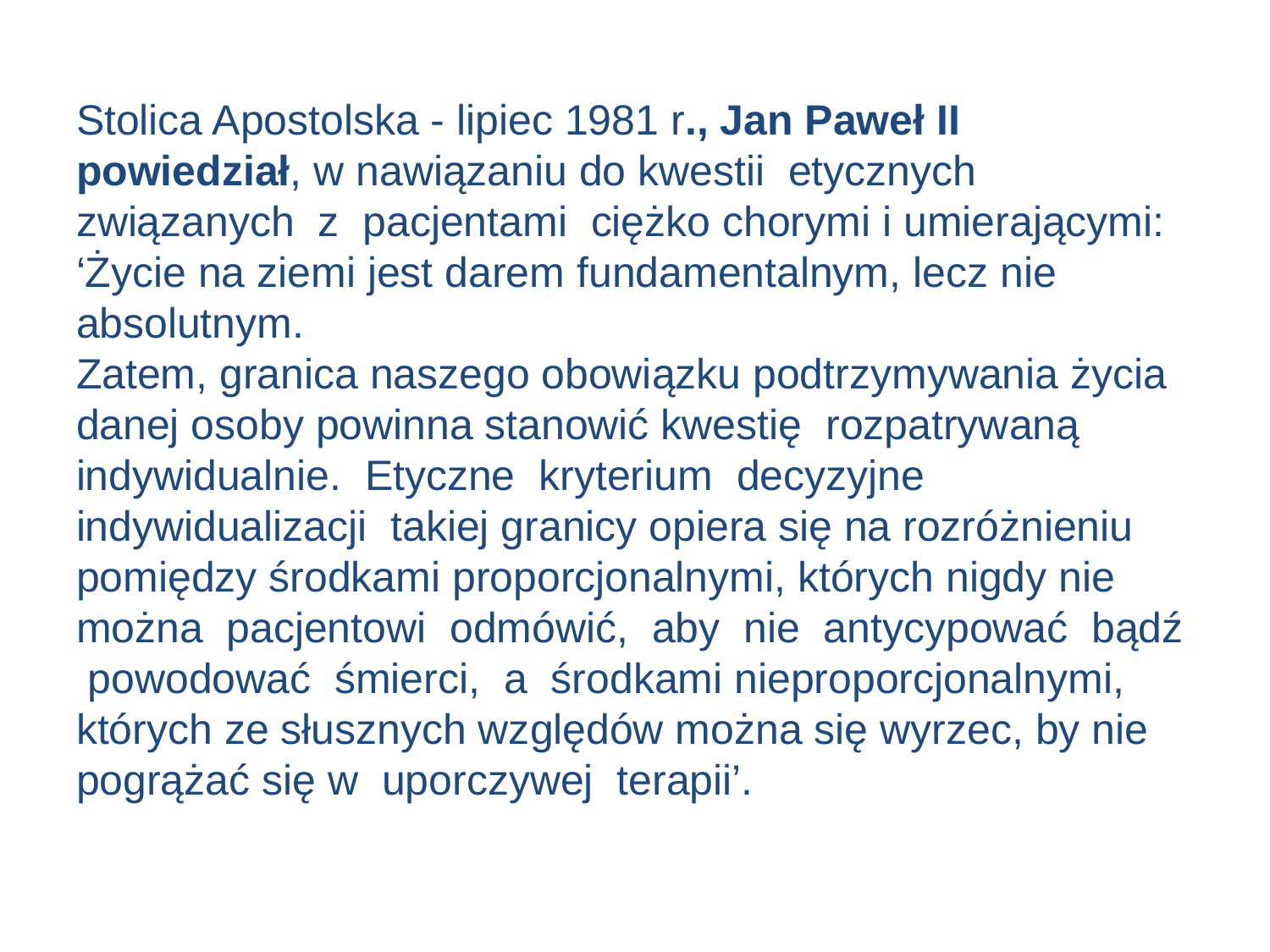

Stolica Apostolska - lipiec 1981 r., Jan Paweł II powiedział, w nawiązaniu do kwestii  etycznych związanych  z  pacjentami  ciężko chorymi i umierającymi:
‘Życie na ziemi jest darem fundamentalnym, lecz nie absolutnym.
Zatem, granica naszego obowiązku podtrzymywania życia danej osoby powinna stanowić kwestię  rozpatrywaną  indywidualnie.  Etyczne  kryterium  decyzyjne indywidualizacji  takiej granicy opiera się na rozróżnieniu pomiędzy środkami proporcjonalnymi, których nigdy nie można  pacjentowi  odmówić,  aby  nie  antycypować  bądź  powodować  śmierci,  a  środkami nieproporcjonalnymi, których ze słusznych względów można się wyrzec, by nie pogrążać się w  uporczywej  terapii’.